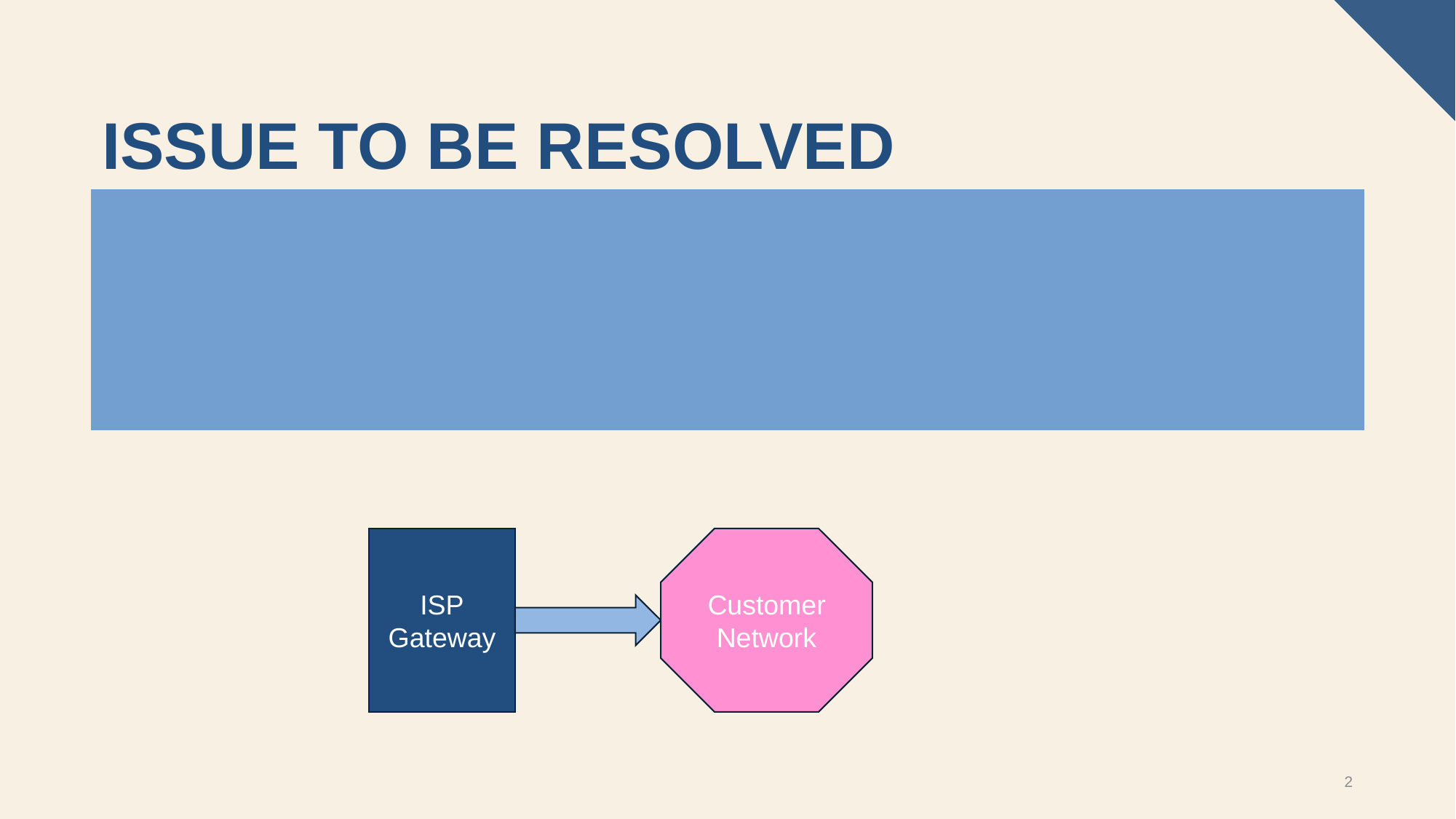

# Issue to be Resolved
Many simple customer sites connect the customer’s local network directly to an ISP’s gateway device.
Many of these ISP gateway devices have no provision or capability to implement QoS and Traffic Shaping.

ISP
Gateway
Customer
Network

2